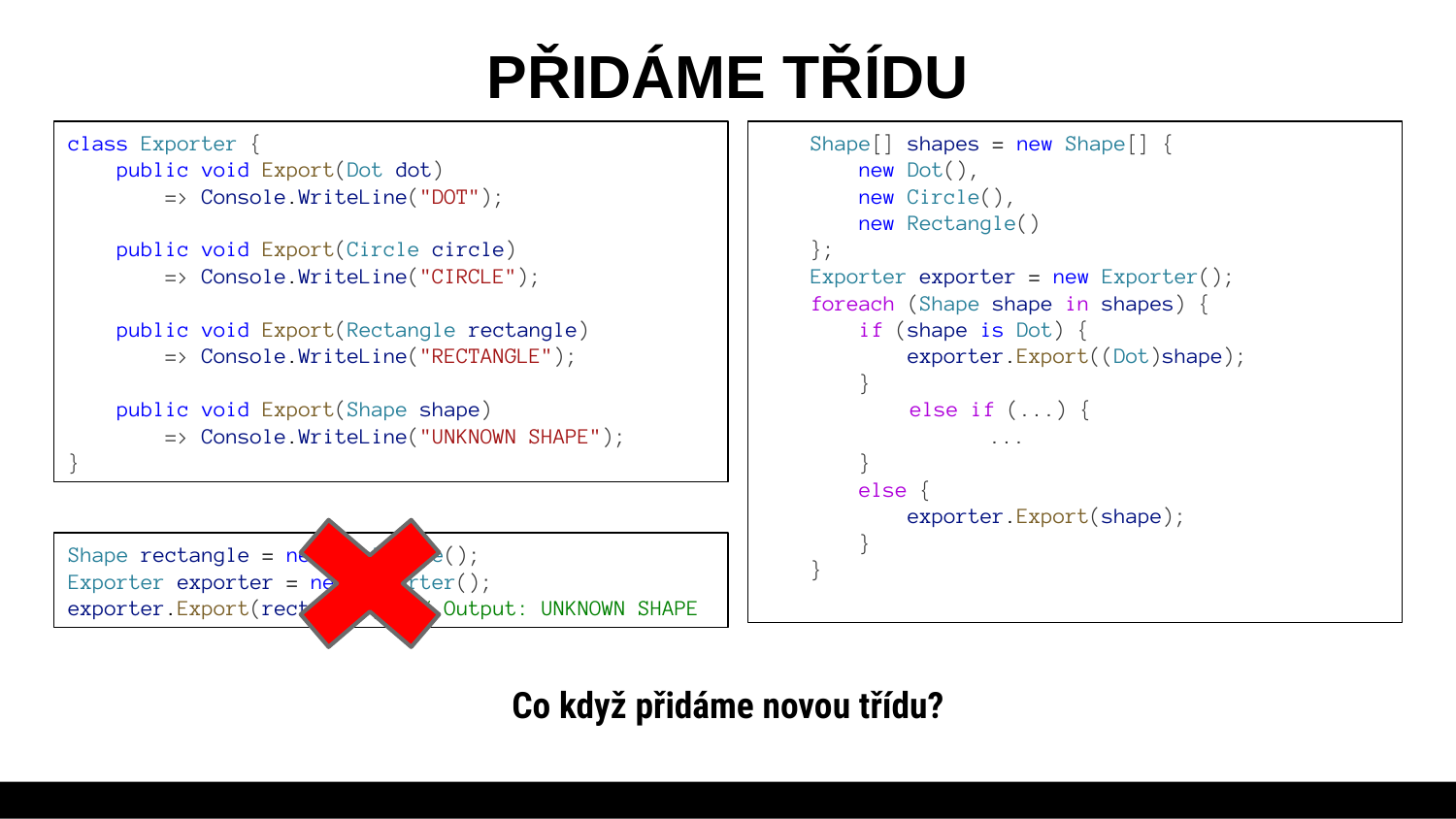

# PŘIDÁME TŘÍDU
class Exporter {
    public void Export(Dot dot)
        => Console.WriteLine("DOT");

    public void Export(Circle circle)
        => Console.WriteLine("CIRCLE");

    public void Export(Rectangle rectangle)
        => Console.WriteLine("RECTANGLE");

    public void Export(Shape shape)
        => Console.WriteLine("UNKNOWN SHAPE");
}
    Shape[] shapes = new Shape[] {
        new Dot(),
        new Circle(),
        new Rectangle()
    };
    Exporter exporter = new Exporter();
    foreach (Shape shape in shapes) {
        if (shape is Dot) {
            exporter.Export((Dot)shape);
        }
        else if (...) {
            ...
        }
        else {
            exporter.Export(shape);
        }
    }

Shape rectangle = new Rectangle();
Exporter exporter = new Exporter();
exporter.Export(rectangle); // Output: UNKNOWN SHAPE
Co když přidáme novou třídu?